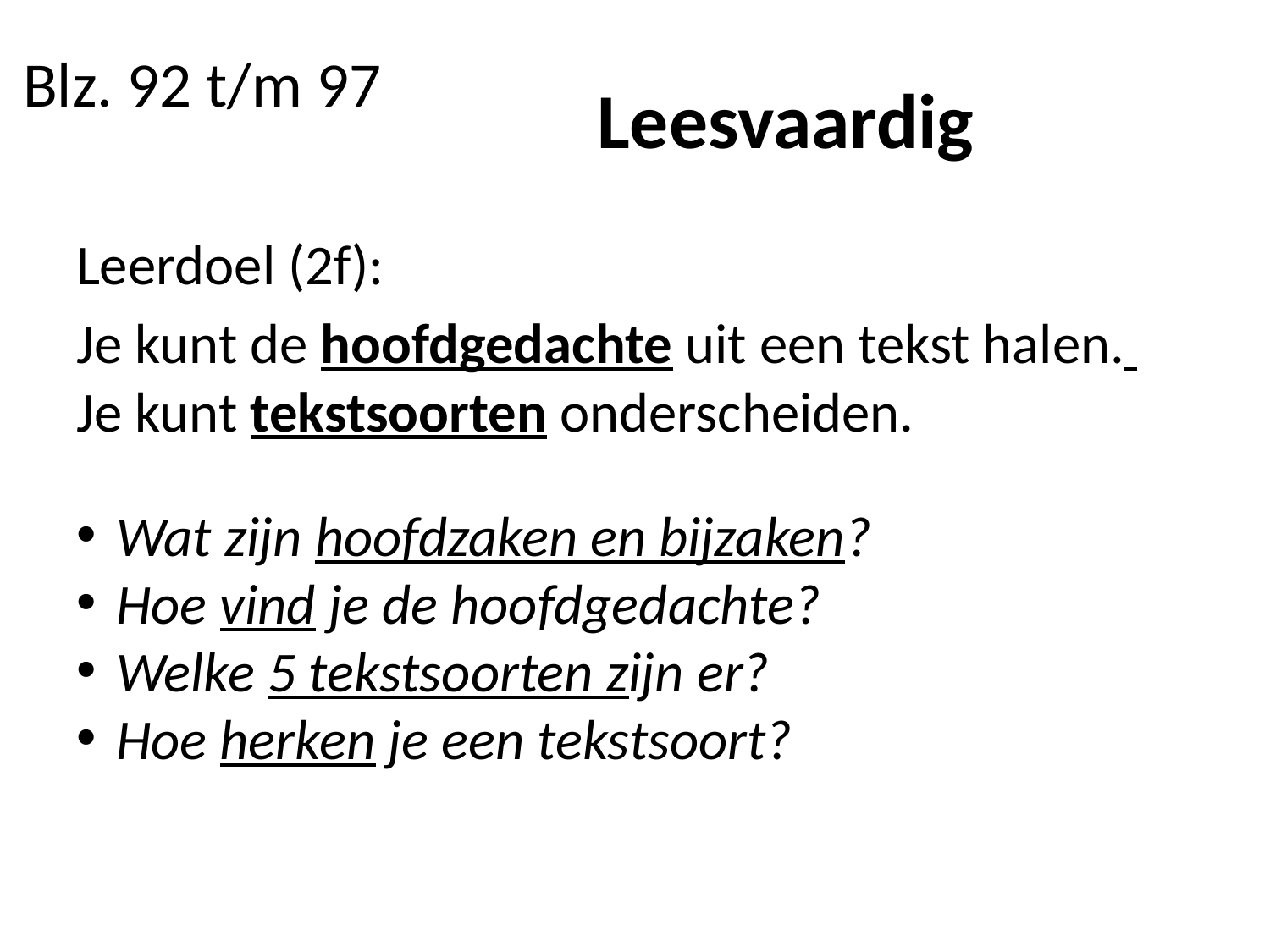

Blz. 92 t/m 97
# Leesvaardig
Leerdoel (2f):
Je kunt de hoofdgedachte uit een tekst halen.  Je kunt tekstsoorten onderscheiden.
Wat zijn hoofdzaken en bijzaken?
Hoe vind je de hoofdgedachte?
Welke 5 tekstsoorten zijn er?
Hoe herken je een tekstsoort?